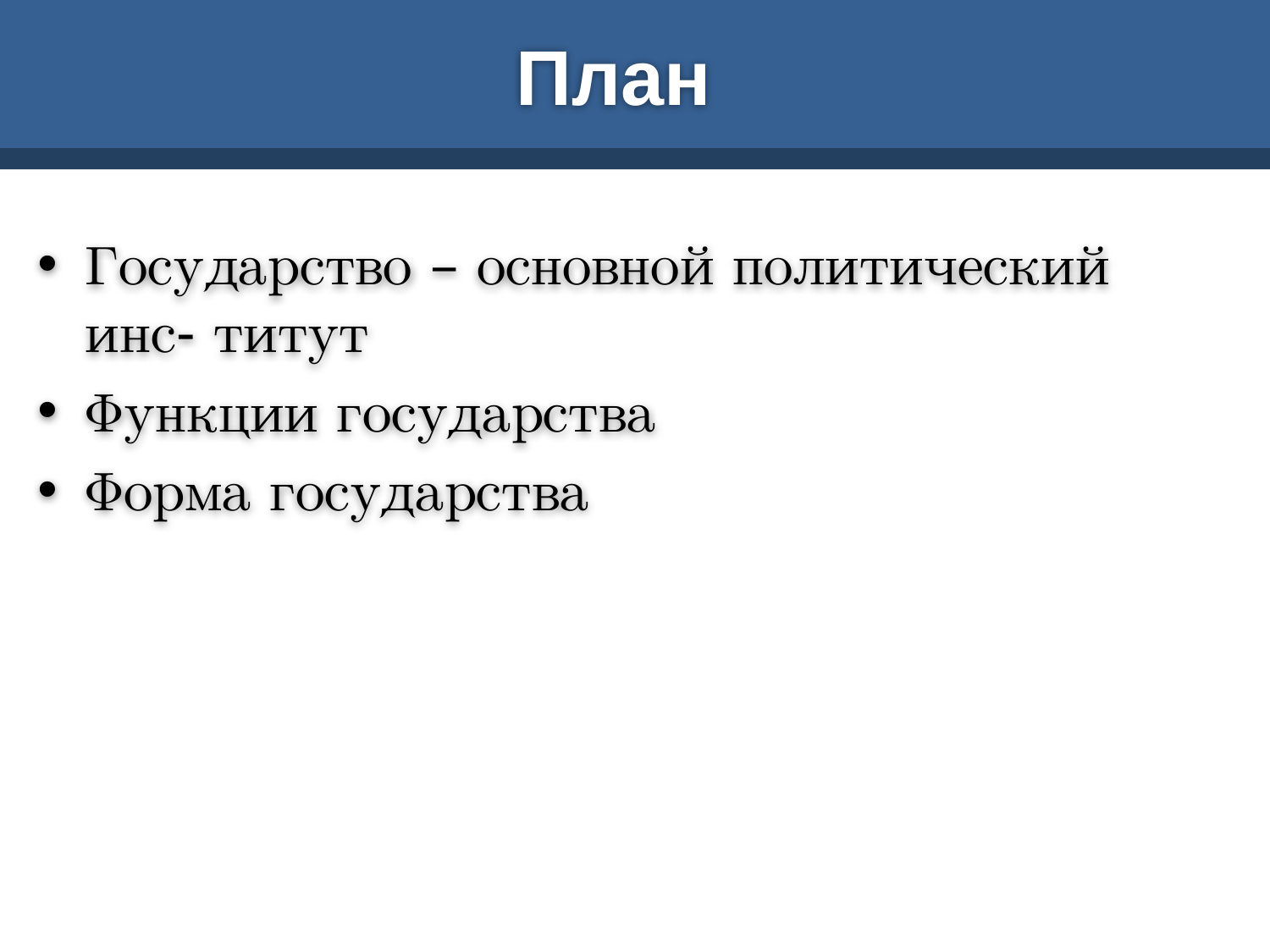

# План
Государство – основной политический инс- титут
Функции государства
Форма государства